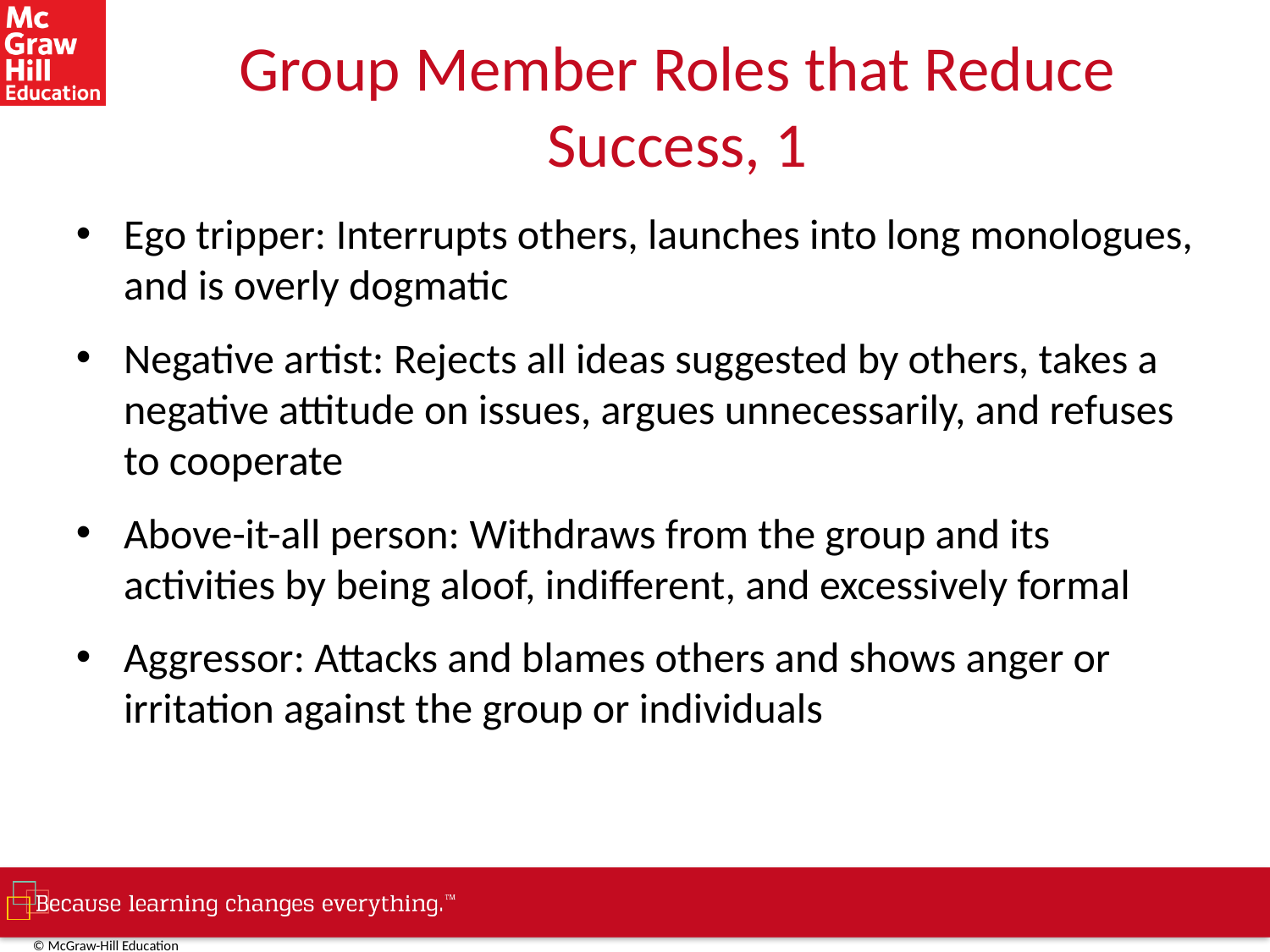

# Group Member Roles that Reduce Success, 1
Ego tripper: Interrupts others, launches into long monologues, and is overly dogmatic
Negative artist: Rejects all ideas suggested by others, takes a negative attitude on issues, argues unnecessarily, and refuses to cooperate
Above-it-all person: Withdraws from the group and its activities by being aloof, indifferent, and excessively formal
Aggressor: Attacks and blames others and shows anger or irritation against the group or individuals